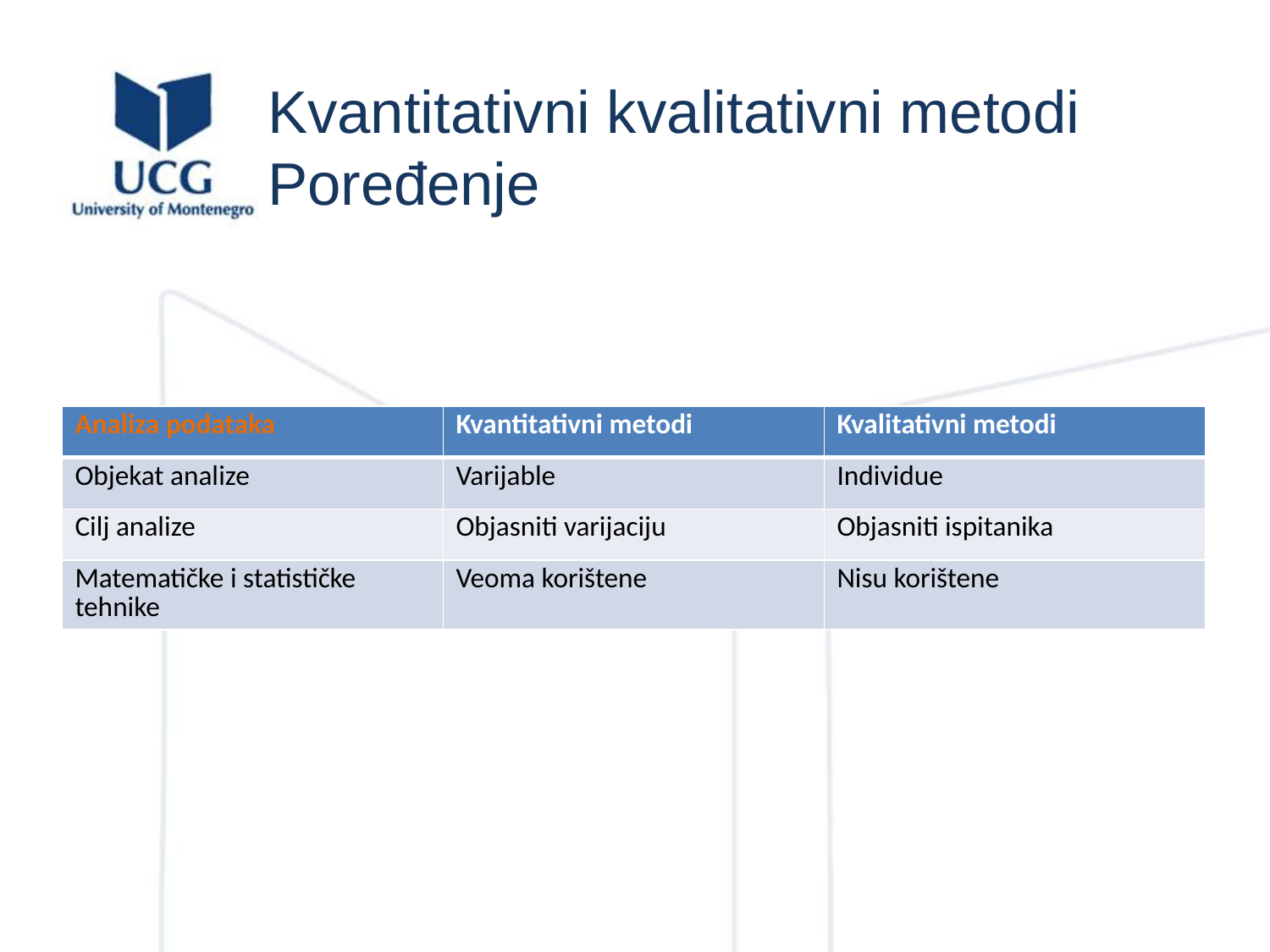

# Kvantitativni kvalitativni metodi Poređenje
| Analiza podataka | Kvantitativni metodi | Kvalitativni metodi |
| --- | --- | --- |
| Objekat analize | Varijable | Individue |
| Cilj analize | Objasniti varijaciju | Objasniti ispitanika |
| Matematičke i statističke tehnike | Veoma korištene | Nisu korištene |